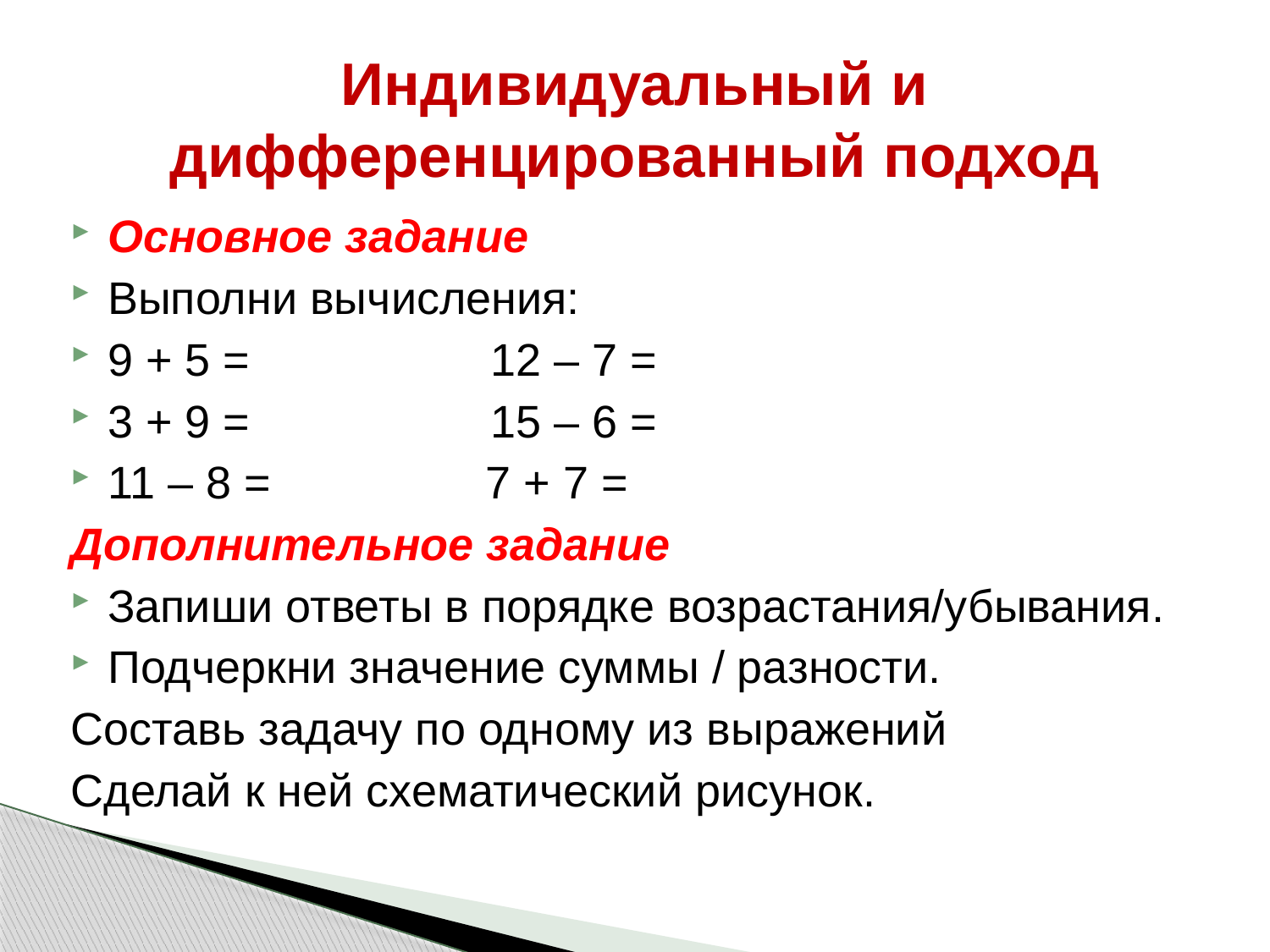

# Индивидуальный и дифференцированный подход
Основное задание
Выполни вычисления:
9 + 5 =                   12 – 7 =
3 + 9 =                   15 – 6 =
11 – 8 =                 7 + 7 =
Дополнительное задание
Запиши ответы в порядке возрастания/убывания.
Подчеркни значение суммы / разности.
Составь задачу по одному из выражений
Сделай к ней схематический рисунок.